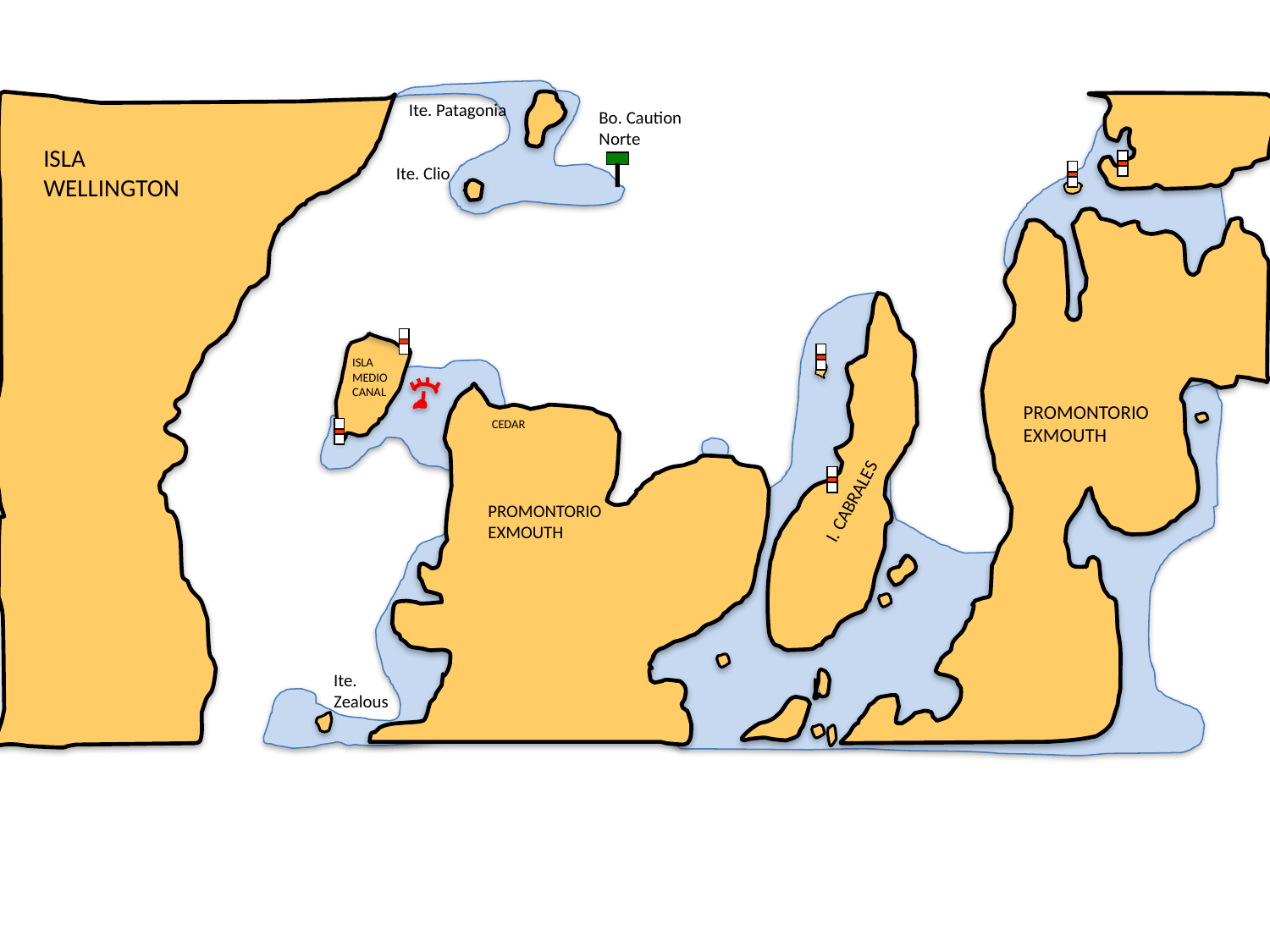

Ite. Patagonia

Bo. Caution
Norte

ISLA
WELLINGTON

Ite. Clio

ISLA
MEDIO
CANAL

PROMONTORIO
EXMOUTH
CEDAR

I. CABRALES
PROMONTORIO
EXMOUTH

Ite.
Zealous